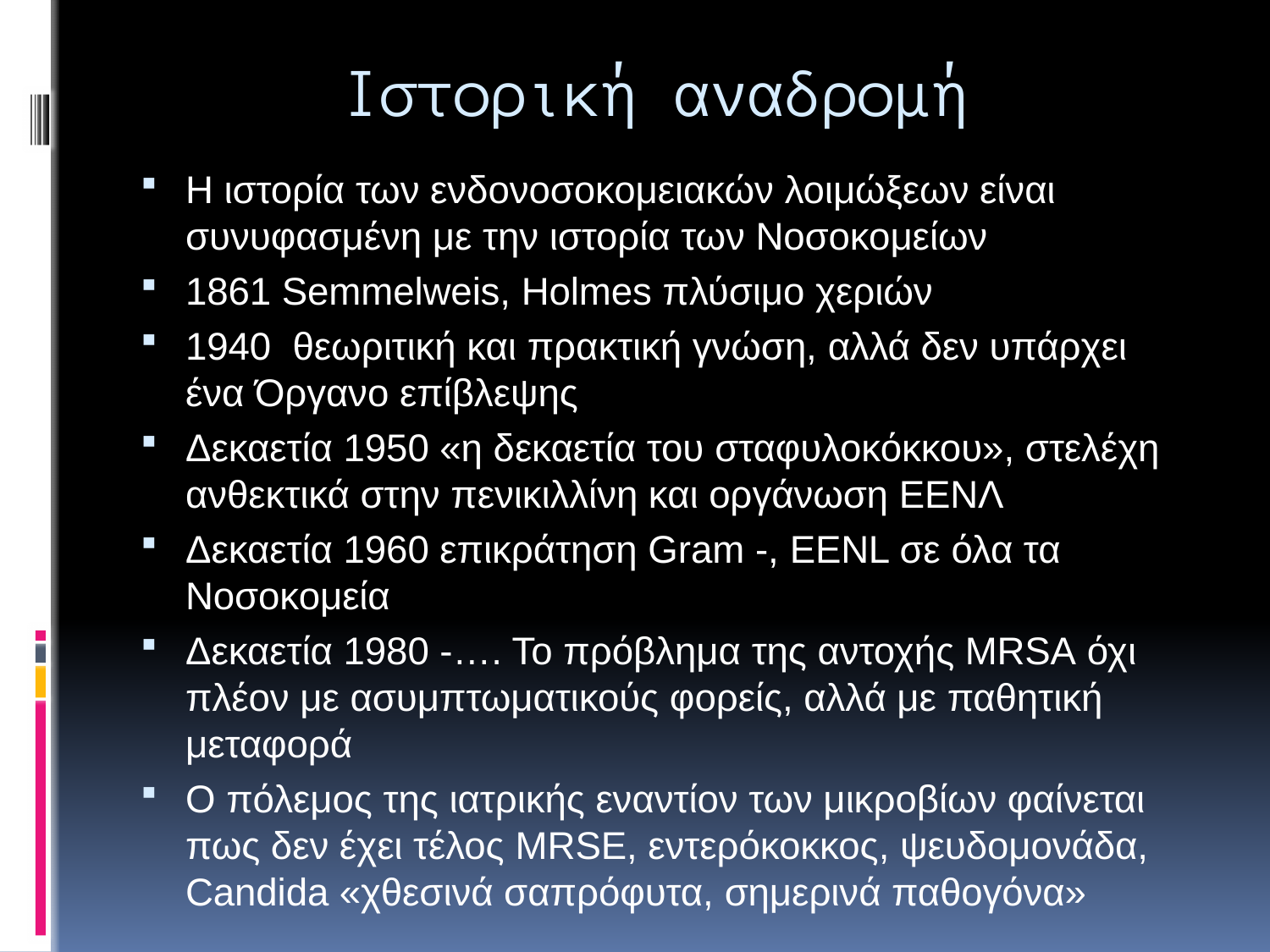

# Ιστορική αναδρομή
Η ιστορία των ενδονοσοκομειακών λοιμώξεων είναι συνυφασμένη με την ιστορία των Νοσοκομείων
1861 Semmelweis, Holmes πλύσιμο χεριών
1940  θεωριτική και πρακτική γνώση, αλλά δεν υπάρχει ένα Όργανο επίβλεψης
Δεκαετία 1950 «η δεκαετία του σταφυλοκόκκου», στελέχη ανθεκτικά στην πενικιλλίνη και οργάνωση ΕΕΝΛ
Δεκαετία 1960 επικράτηση Gram -, EENL σε όλα τα Νοσοκομεία
Δεκαετία 1980 -…. Το πρόβλημα της αντοχής MRSA όχι πλέον με ασυμπτωματικούς φορείς, αλλά με παθητική μεταφορά
Ο πόλεμος της ιατρικής εναντίον των μικροβίων φαίνεται πως δεν έχει τέλος MRSE, εντερόκοκκος, ψευδομονάδα, Candida «χθεσινά σαπρόφυτα, σημερινά παθογόνα»